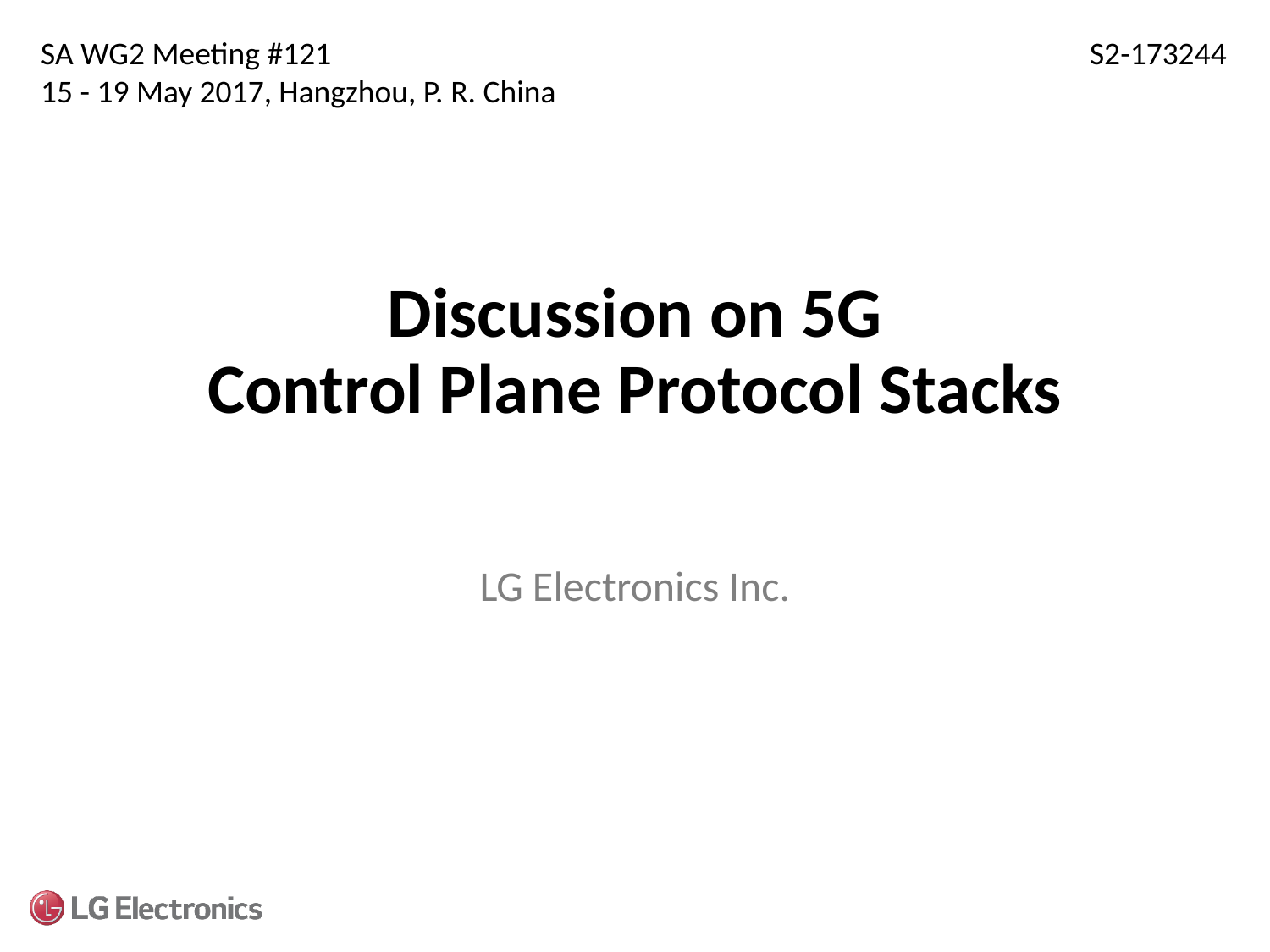

SA WG2 Meeting #121
15 - 19 May 2017, Hangzhou, P. R. China
# Discussion on 5G Control Plane Protocol Stacks
LG Electronics Inc.